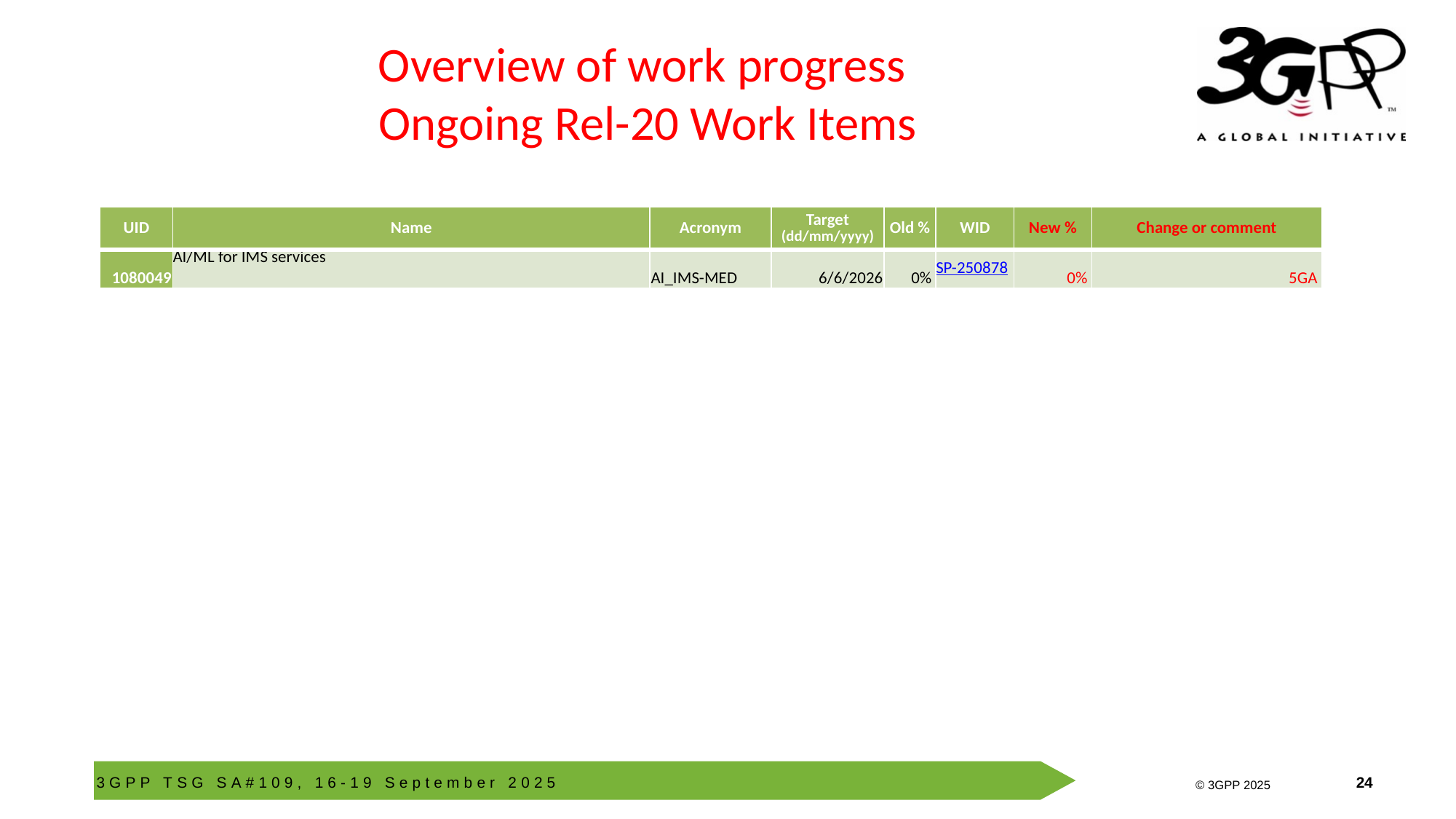

# Overview of work progress Ongoing Rel-20 Work Items
| UID | Name | Acronym | Target (dd/mm/yyyy) | Old % | WID | New % | Change or comment |
| --- | --- | --- | --- | --- | --- | --- | --- |
| 1080049 | AI/ML for IMS services | AI\_IMS-MED | 6/6/2026 | 0% | SP-250878 | 0% | 5GA |